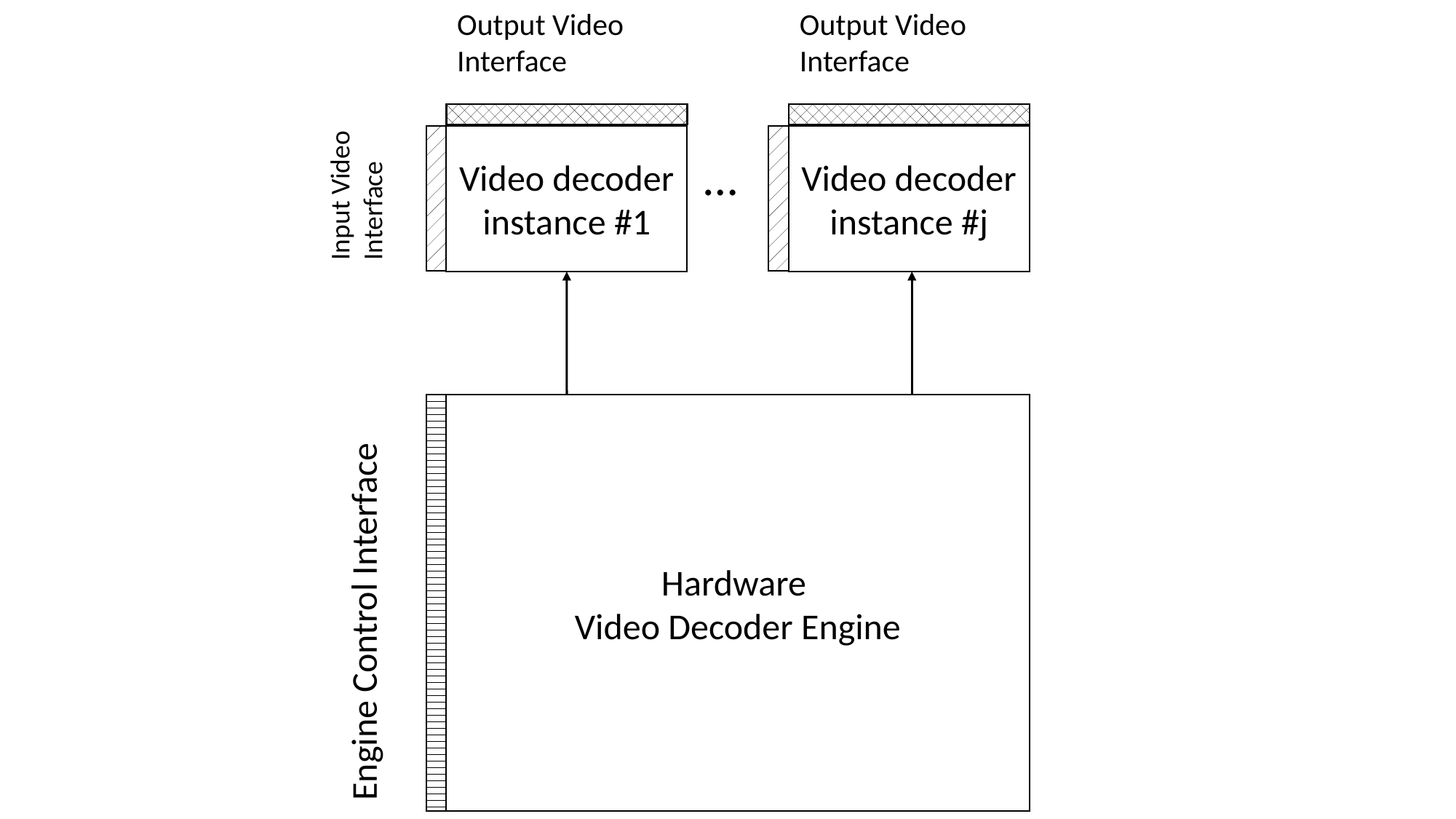

Output Video
Interface
Output Video
Interface
Input Video
Interface

Video decoder instance #1
Video decoder instance #j
…
Engine Control Interface

Hardware
Video Decoder Engine